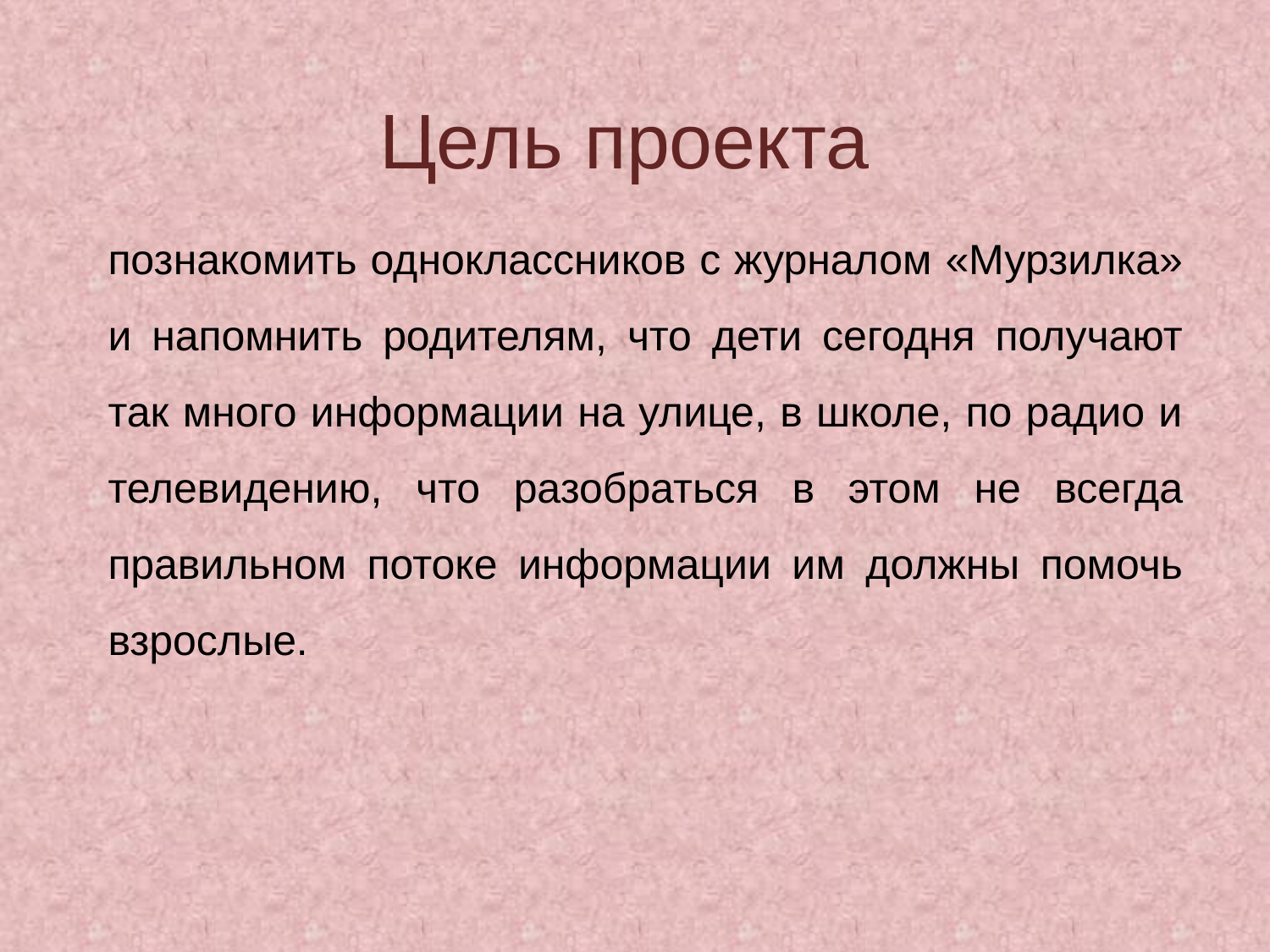

# Цель проекта
познакомить одноклассников с журналом «Мурзилка» и напомнить родителям, что дети сегодня получают так много информации на улице, в школе, по радио и телевидению, что разобраться в этом не всегда правильном потоке информации им должны помочь взрослые.